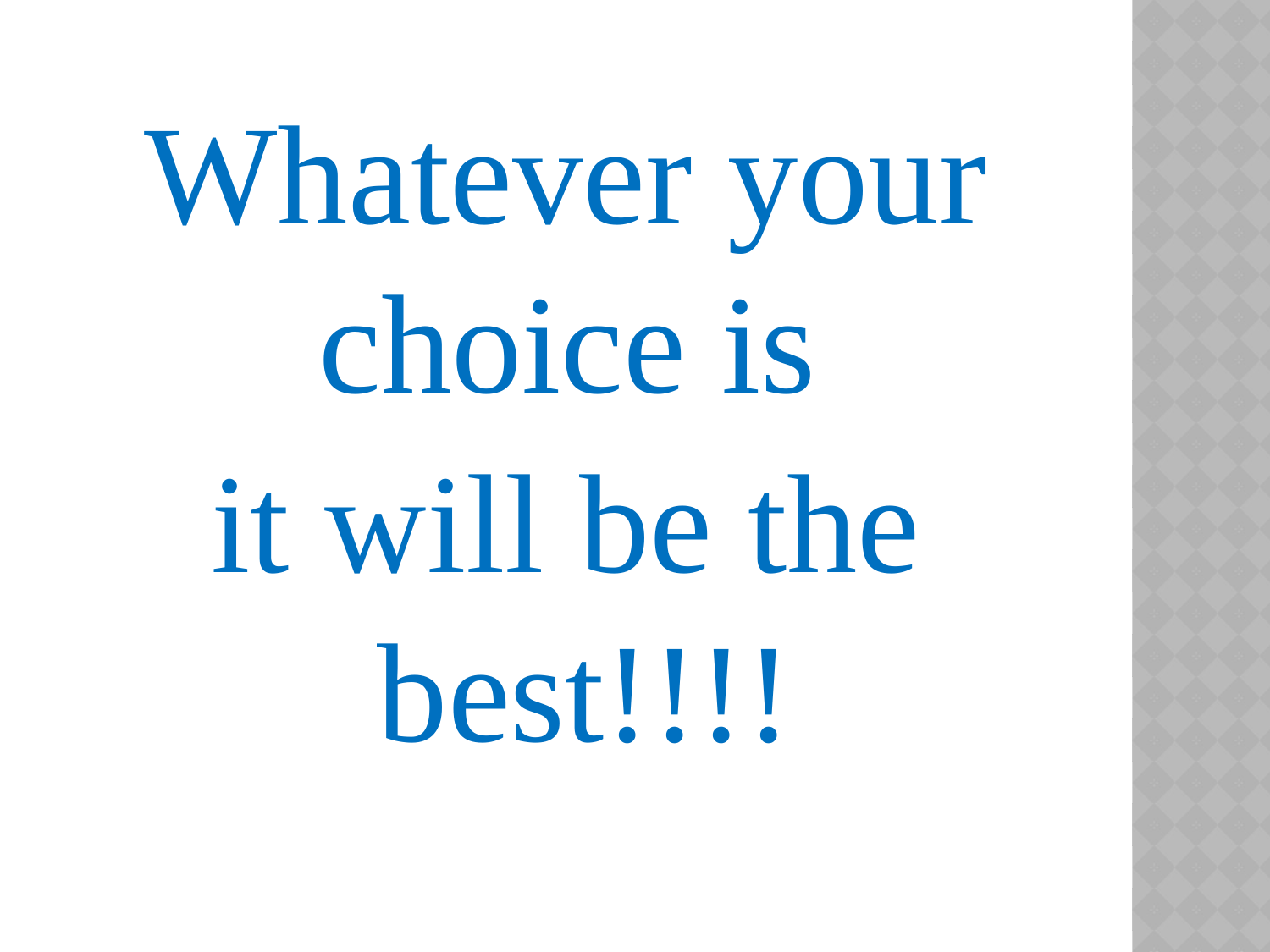

Whatever your choice is
it will be the best!!!!